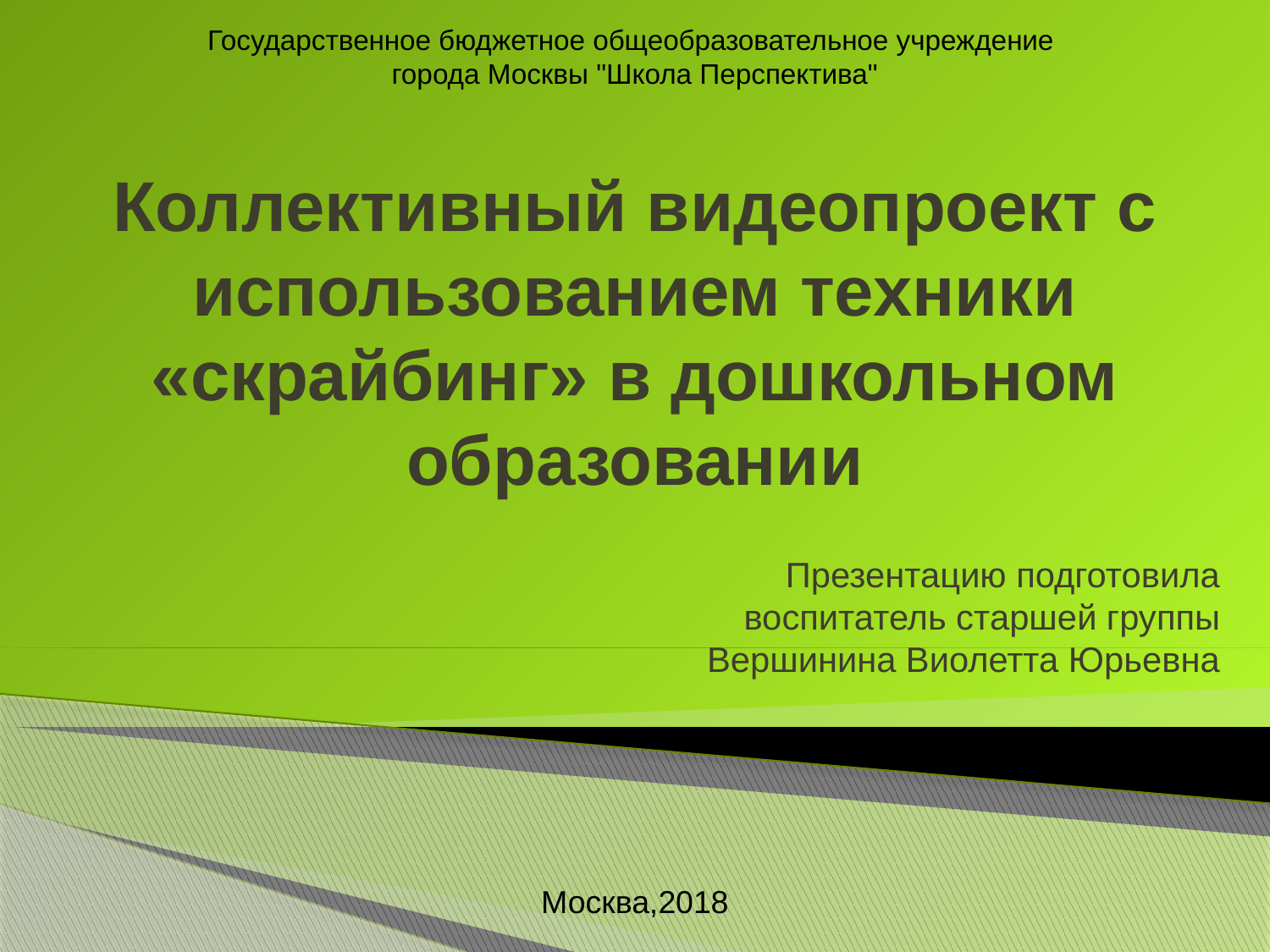

Государственное бюджетное общеобразовательное учреждение
города Москвы "Школа Перспектива"
# Коллективный видеопроект с использованием техники «скрайбинг» в дошкольном образовании
Презентацию подготовила
воспитатель старшей группы
Вершинина Виолетта Юрьевна
Москва,2018